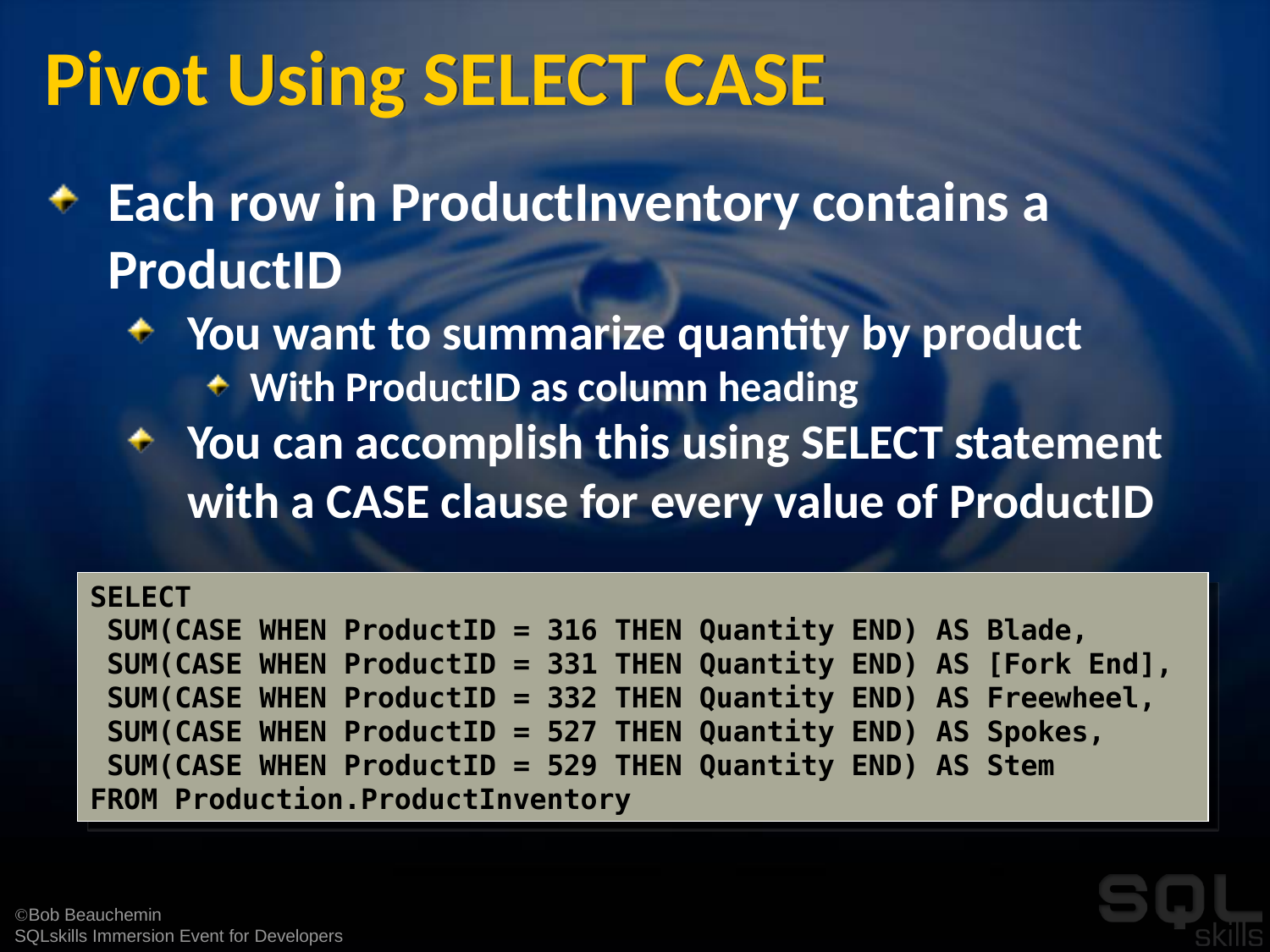

# Pivot Using SELECT CASE
Each row in ProductInventory contains a ProductID
You want to summarize quantity by product
With ProductID as column heading
You can accomplish this using SELECT statement with a CASE clause for every value of ProductID

SELECT
 SUM(CASE WHEN ProductID = 316 THEN Quantity END) AS Blade,
 SUM(CASE WHEN ProductID = 331 THEN Quantity END) AS [Fork End],
 SUM(CASE WHEN ProductID = 332 THEN Quantity END) AS Freewheel,
 SUM(CASE WHEN ProductID = 527 THEN Quantity END) AS Spokes,
 SUM(CASE WHEN ProductID = 529 THEN Quantity END) AS Stem
FROM Production.ProductInventory